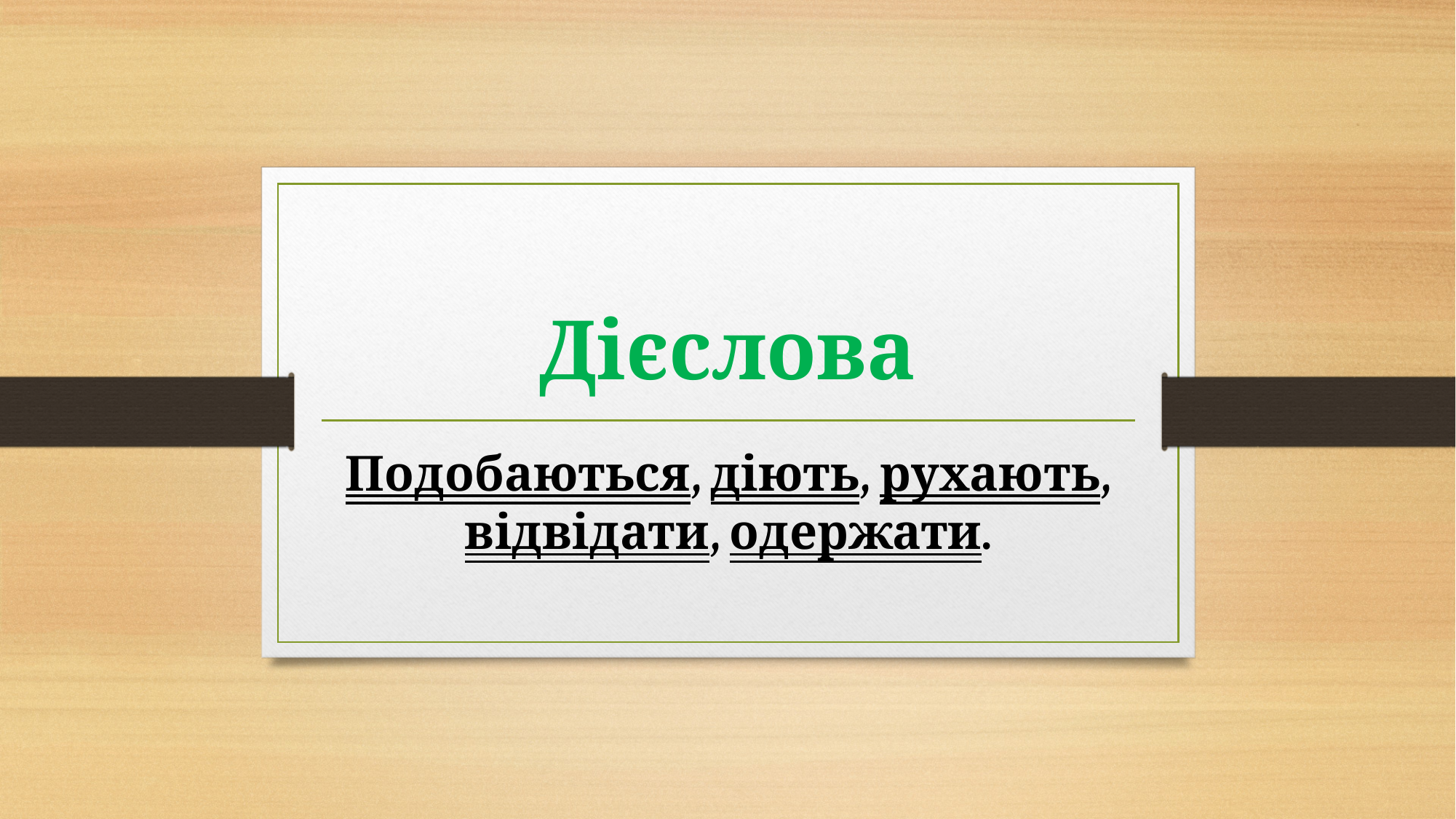

# Дієслова
Подобаються, діють, рухають, відвідати, одержати.